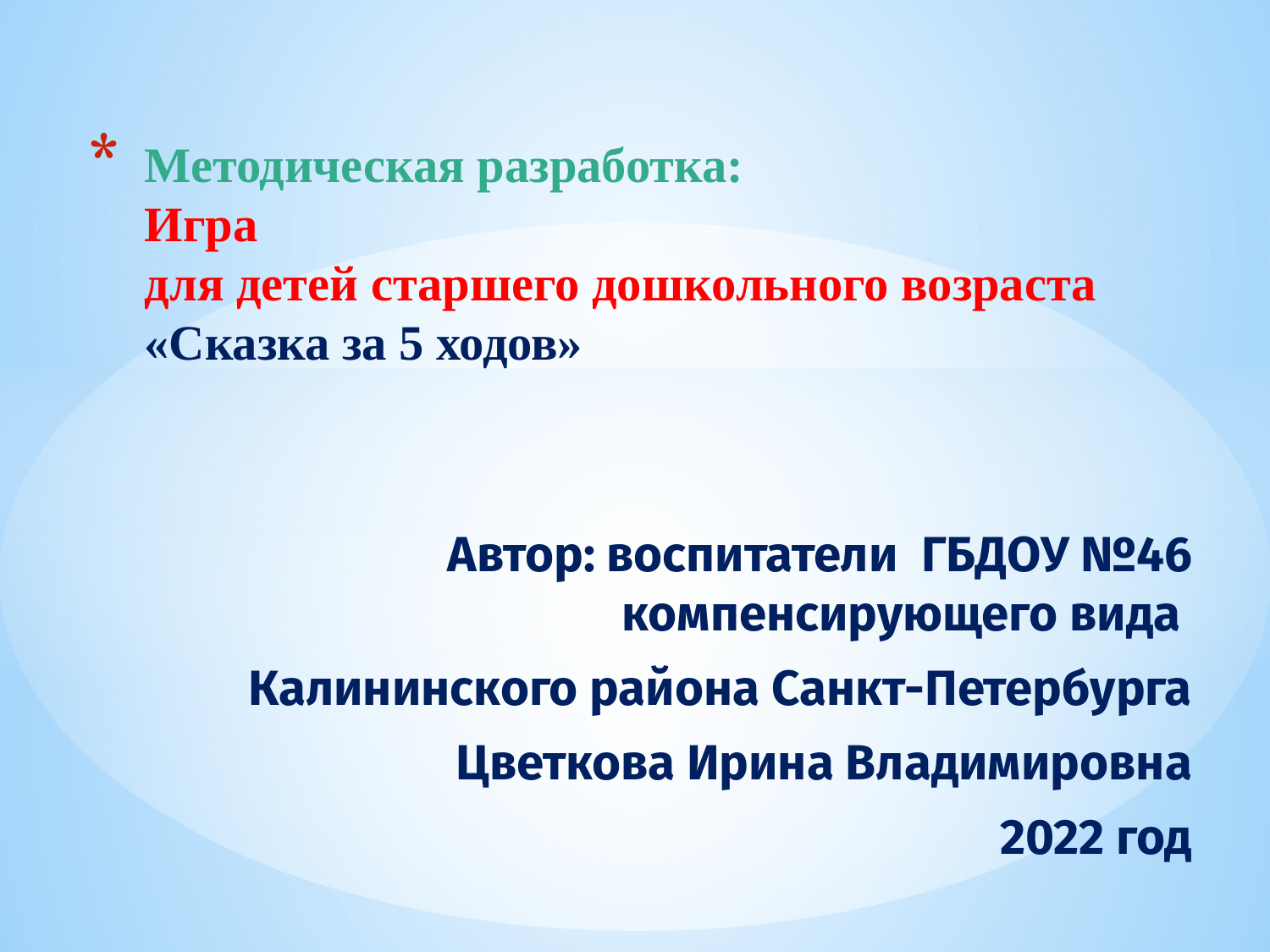

# Методическая разработка: Игра для детей старшего дошкольного возраста «Сказка за 5 ходов»
Автор: воспитатели  ГБДОУ №46 компенсирующего вида
Калининского района Санкт-Петербурга
Цветкова Ирина Владимировна
2022 год